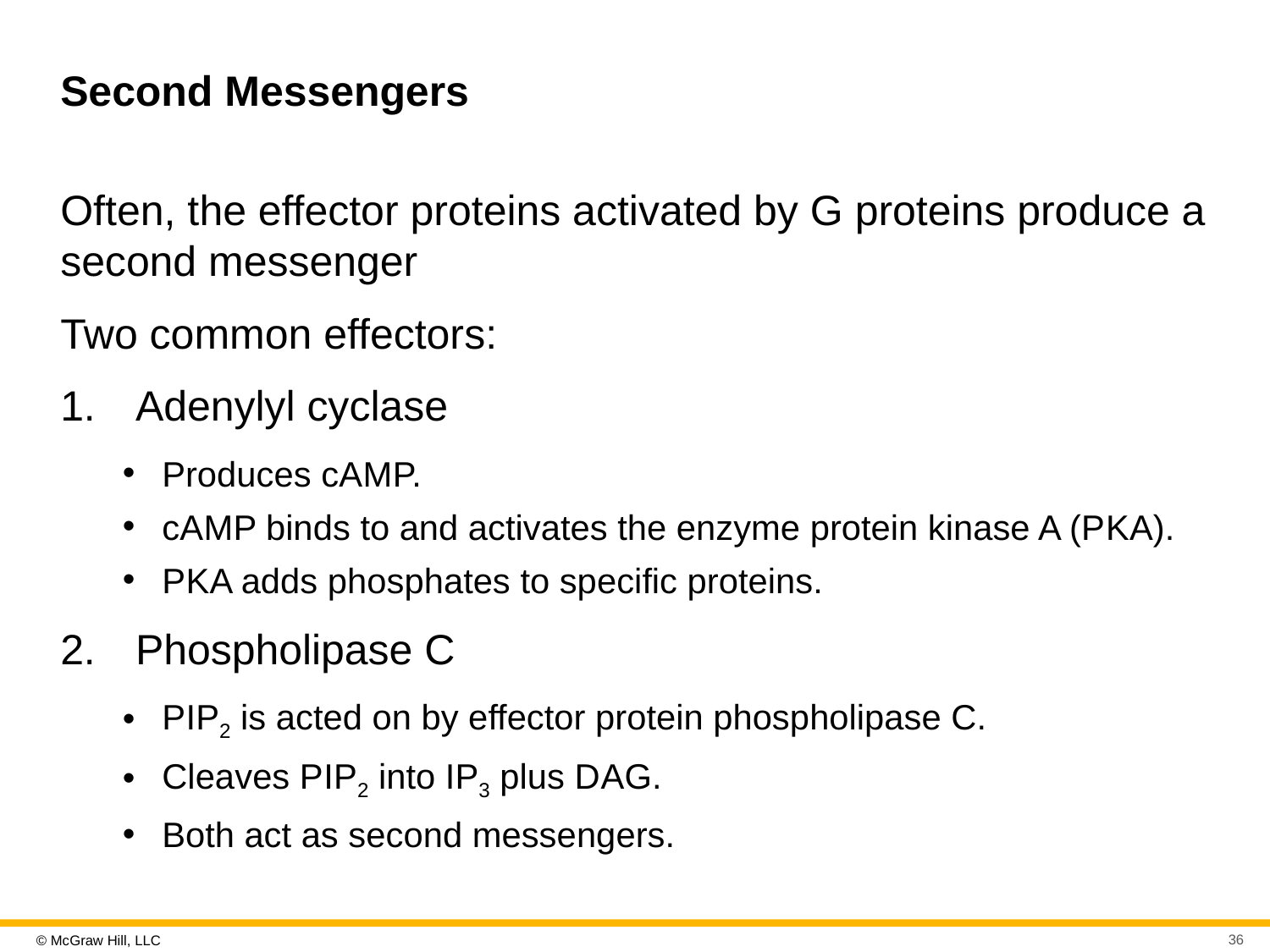

# Second Messengers
Often, the effector proteins activated by G proteins produce a second messenger
Two common effectors:
 Adenylyl cyclase
Produces cA M P.
cA M P binds to and activates the enzyme protein kinase A (P K A).
P K A adds phosphates to specific proteins.
 Phospholipase C
P I P2 is acted on by effector protein phospholipase C.
Cleaves P I P2 into I P3 plus D A G.
Both act as second messengers.
36